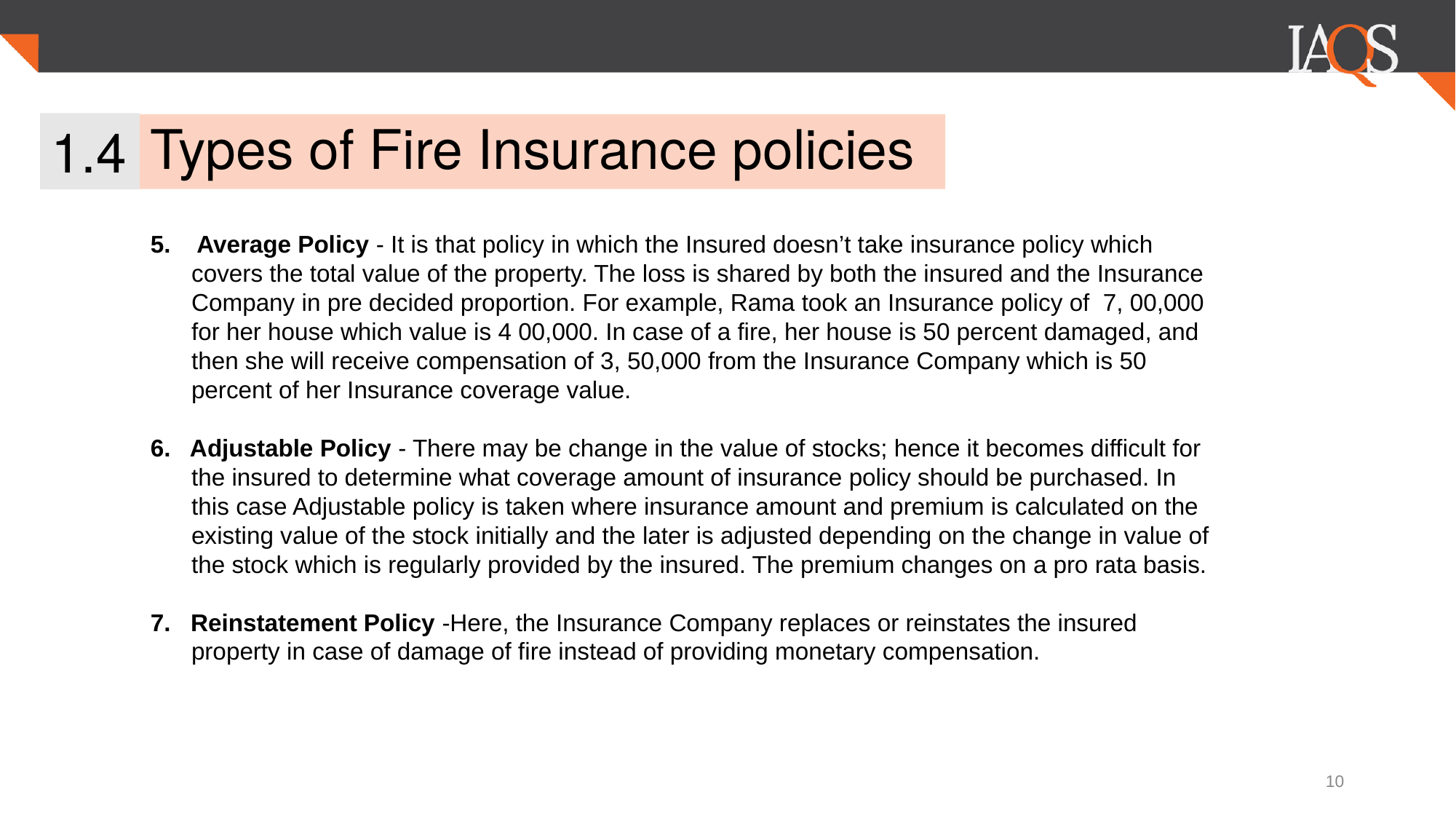

1.4
# Types of Fire Insurance policies
5.    Average Policy - It is that policy in which the Insured doesn’t take insurance policy which covers the total value of the property. The loss is shared by both the insured and the Insurance Company in pre decided proportion. For example, Rama took an Insurance policy of  7, 00,000 for her house which value is 4 00,000. In case of a fire, her house is 50 percent damaged, and then she will receive compensation of 3, 50,000 from the Insurance Company which is 50 percent of her Insurance coverage value.

6.   Adjustable Policy - There may be change in the value of stocks; hence it becomes difficult for the insured to determine what coverage amount of insurance policy should be purchased. In this case Adjustable policy is taken where insurance amount and premium is calculated on the existing value of the stock initially and the later is adjusted depending on the change in value of the stock which is regularly provided by the insured. The premium changes on a pro rata basis.

7.   Reinstatement Policy -Here, the Insurance Company replaces or reinstates the insured property in case of damage of fire instead of providing monetary compensation.

10